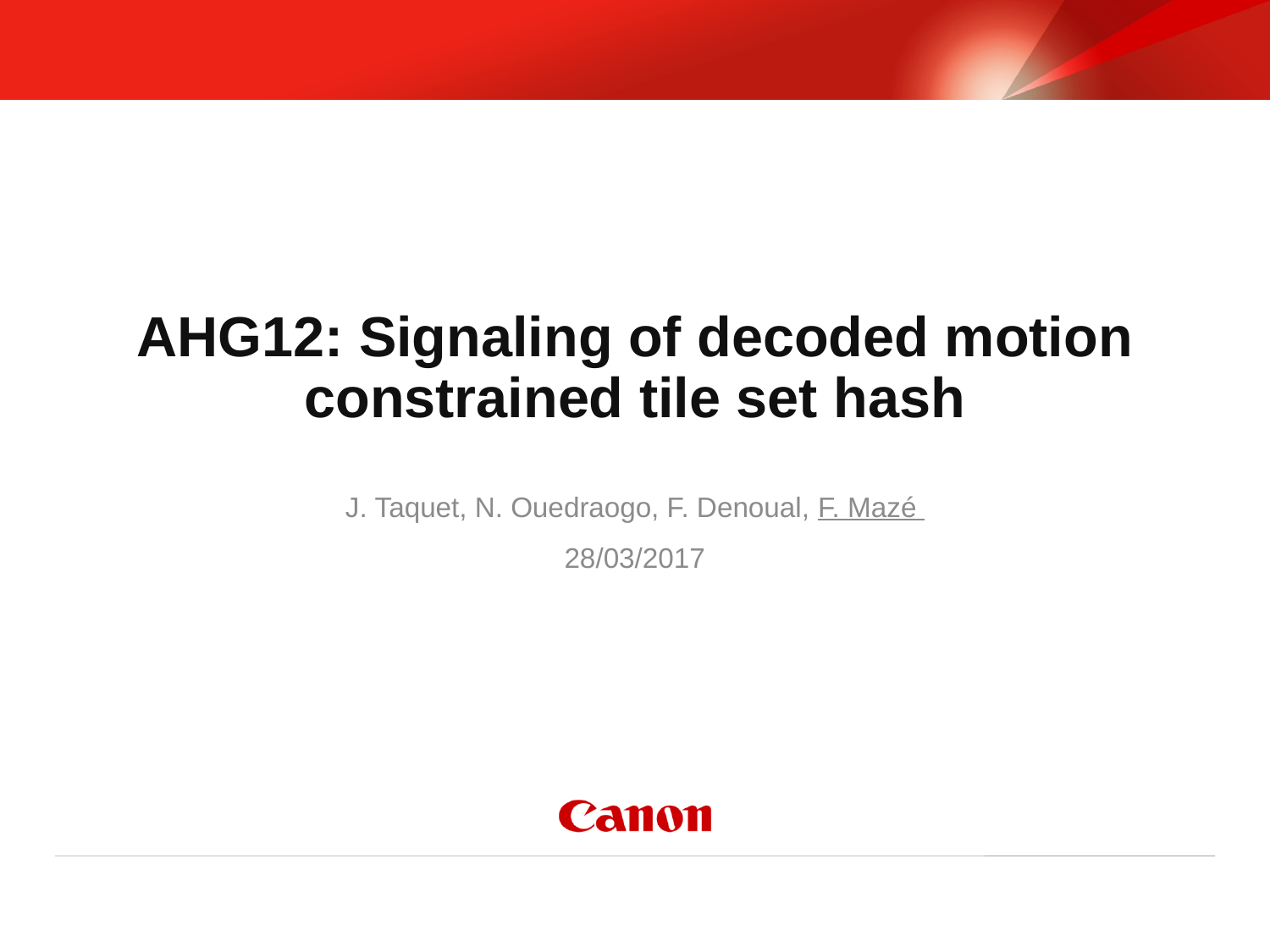

# AHG12: Signaling of decoded motion constrained tile set hash
J. Taquet, N. Ouedraogo, F. Denoual, F. Mazé
28/03/2017